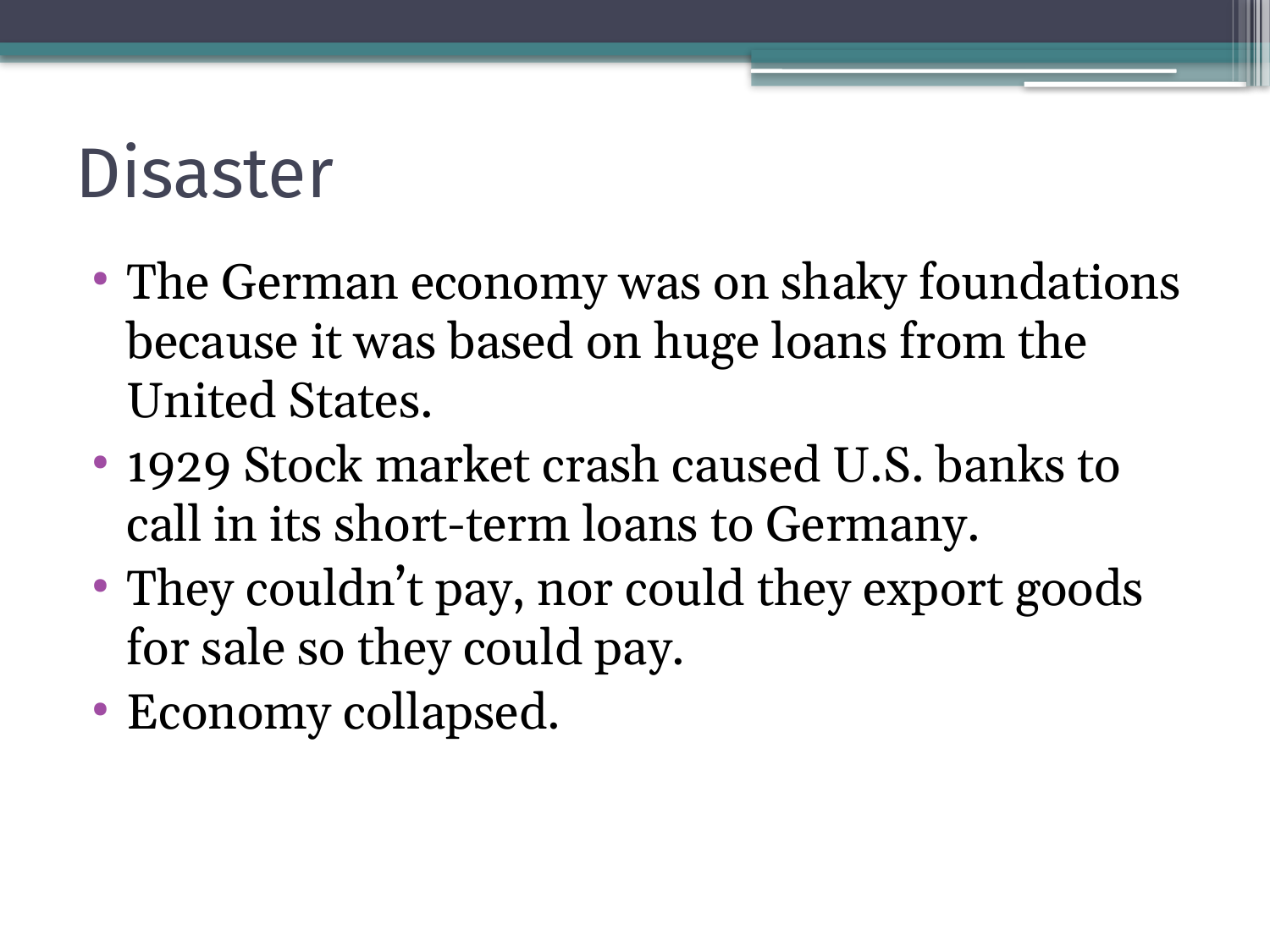

# Disaster
The German economy was on shaky foundations because it was based on huge loans from the United States.
1929 Stock market crash caused U.S. banks to call in its short-term loans to Germany.
They couldn’t pay, nor could they export goods for sale so they could pay.
Economy collapsed.